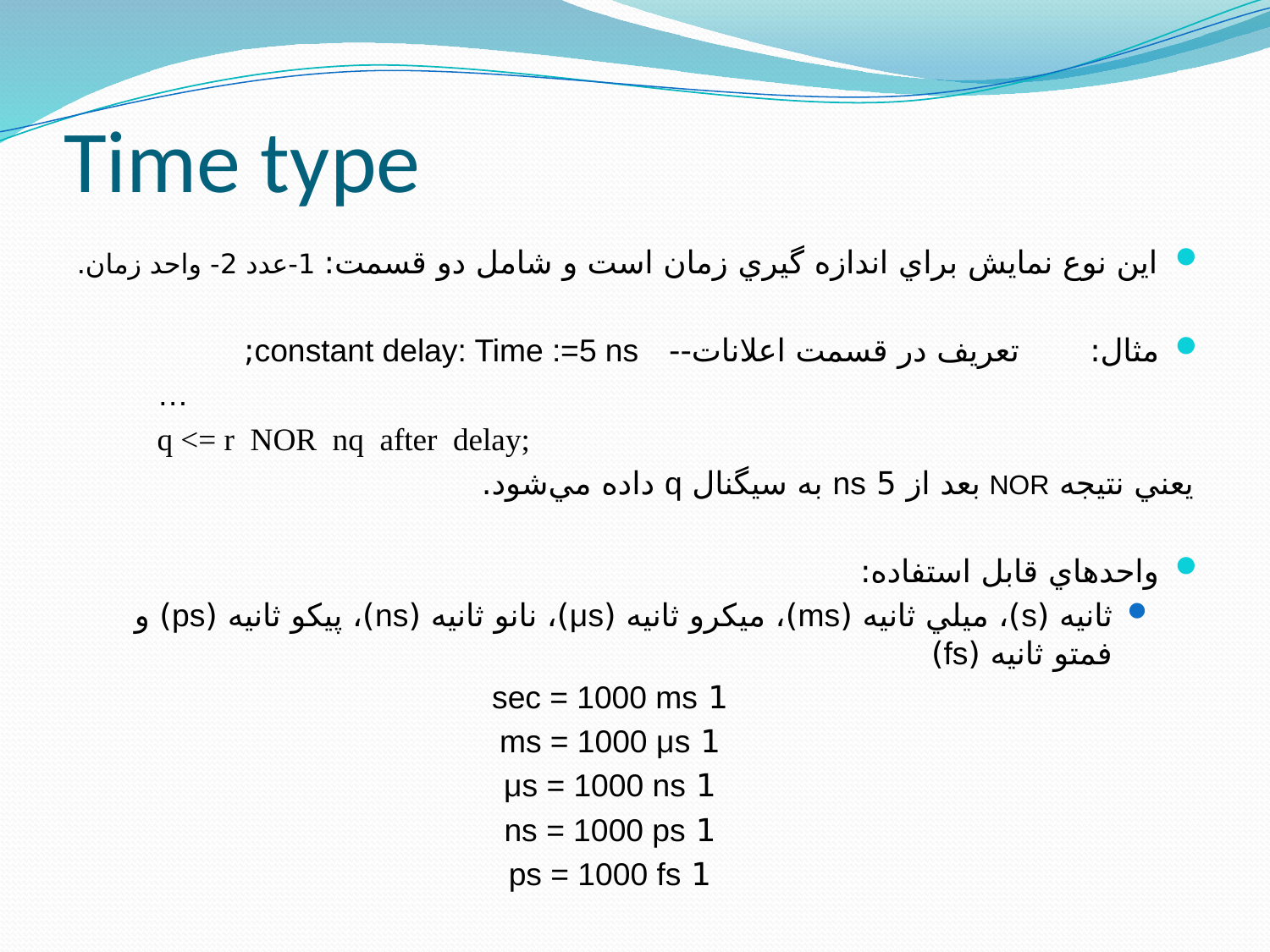

# Time type
اين نوع نمايش براي اندازه گيري زمان است و شامل دو قسمت: 1-عدد 2- واحد زمان.

مثال:	       تعريف در قسمت اعلانات--   constant delay: Time :=5 ns;
	…
	q <= r  NOR  nq  after  delay;
	يعني نتيجه NOR بعد از 5 ns به سيگنال q داده مي‌شود.

واحدهاي قابل استفاده:
ثانيه (s)، ميلي ثانيه (ms)، ميکرو ثانيه (μs)، نانو ثانيه (ns)، پيکو ثانيه (ps) و فمتو ثانيه (fs)
1 sec = 1000 ms
1 ms = 1000 μs
1 μs = 1000 ns
1 ns = 1000 ps
1 ps = 1000 fs